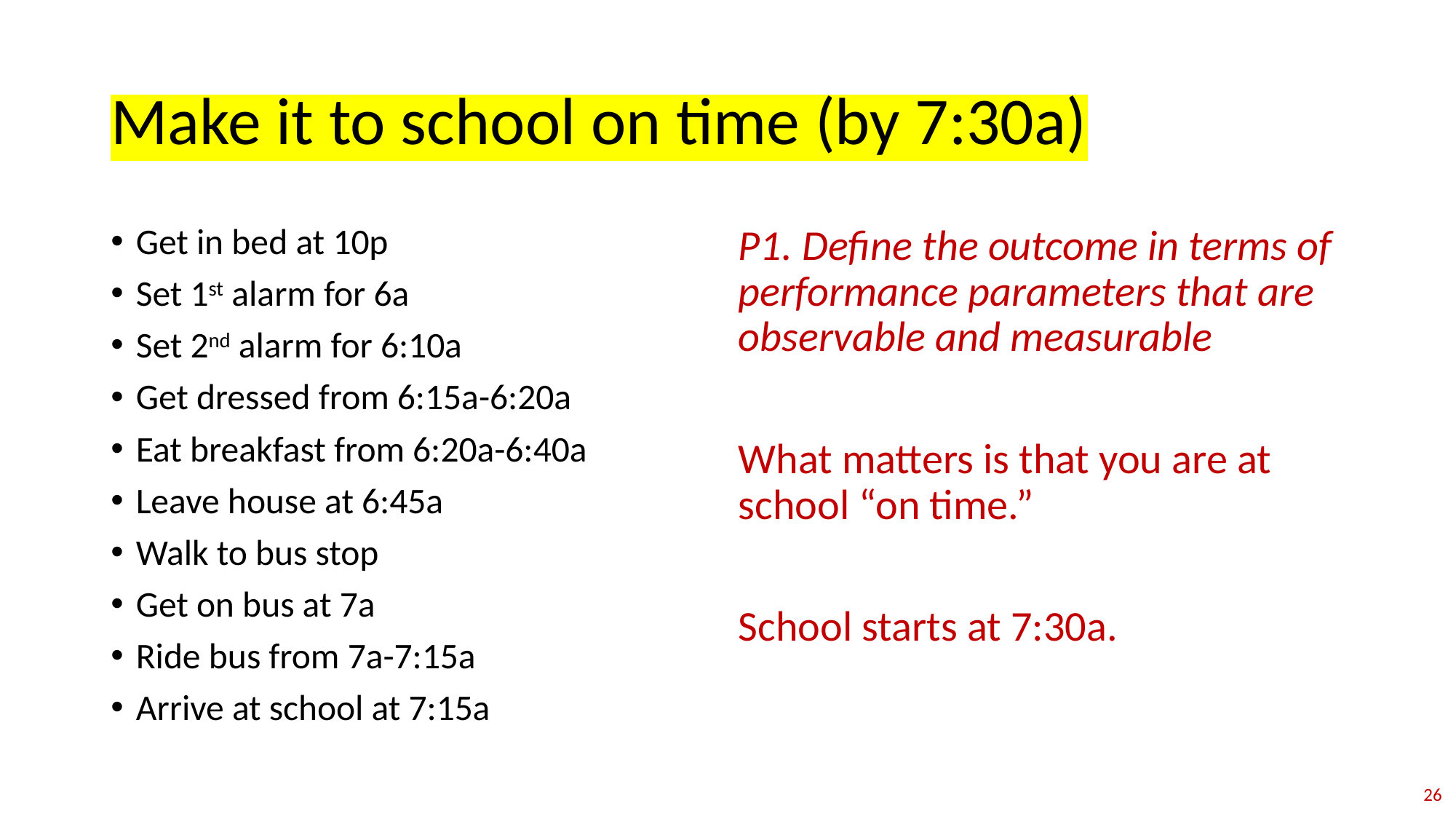

# Make it to school on time (by 7:30a)
Get in bed at 10p
Set 1st alarm for 6a
Set 2nd alarm for 6:10a
Get dressed from 6:15a-6:20a
Eat breakfast from 6:20a-6:40a
Leave house at 6:45a
Walk to bus stop
Get on bus at 7a
Ride bus from 7a-7:15a
Arrive at school at 7:15a

P1. Define the outcome in terms of performance parameters that are observable and measurable

What matters is that you are at school “on time.”

School starts at 7:30a.

26